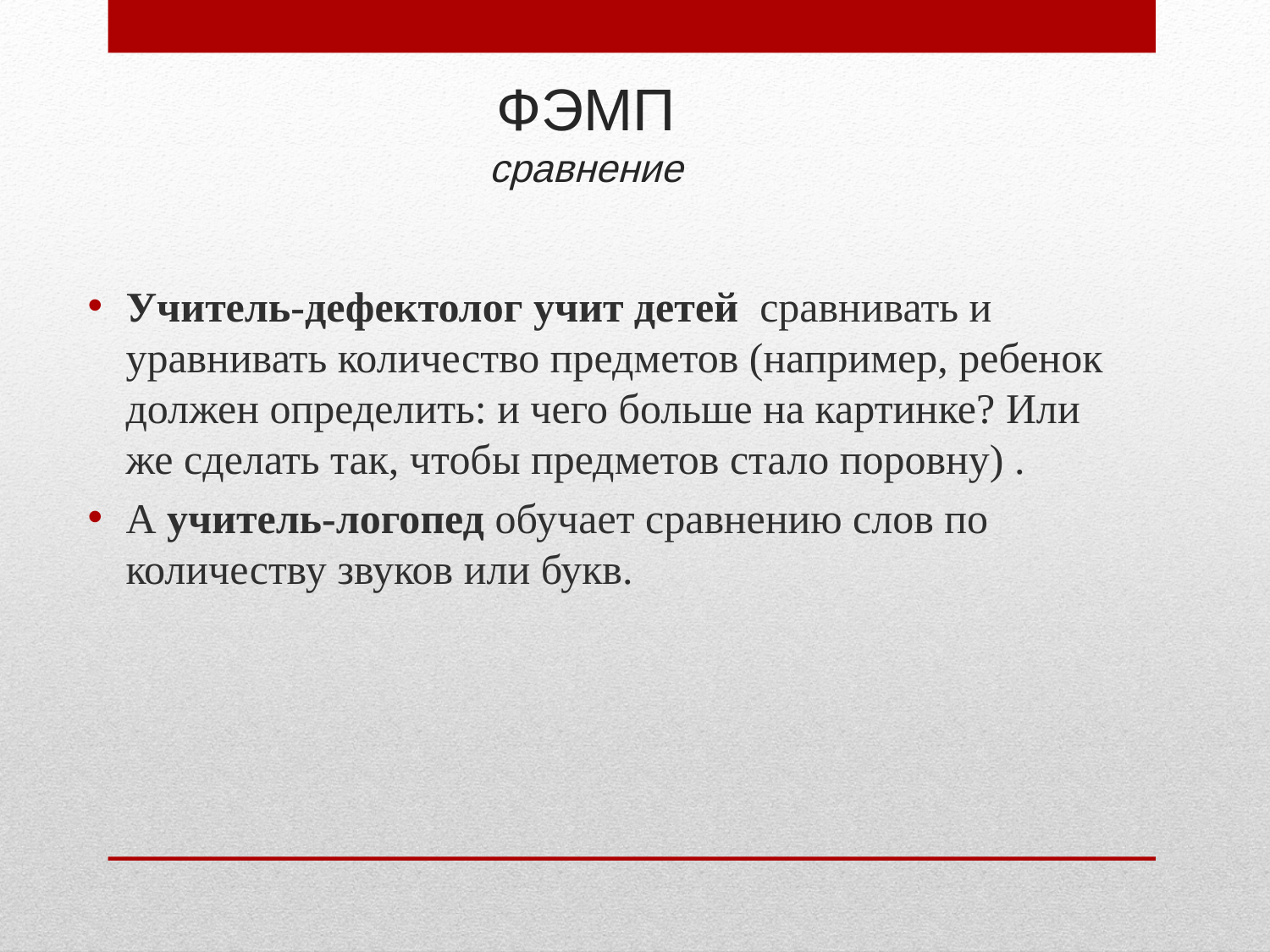

# ФЭМП сравнение
Учитель-дефектолог учит детей  сравнивать и уравнивать количество предметов (например, ребенок должен определить: и чего больше на картинке? Или же сделать так, чтобы предметов стало поровну) .
А учитель-логопед обучает сравнению слов по количеству звуков или букв.